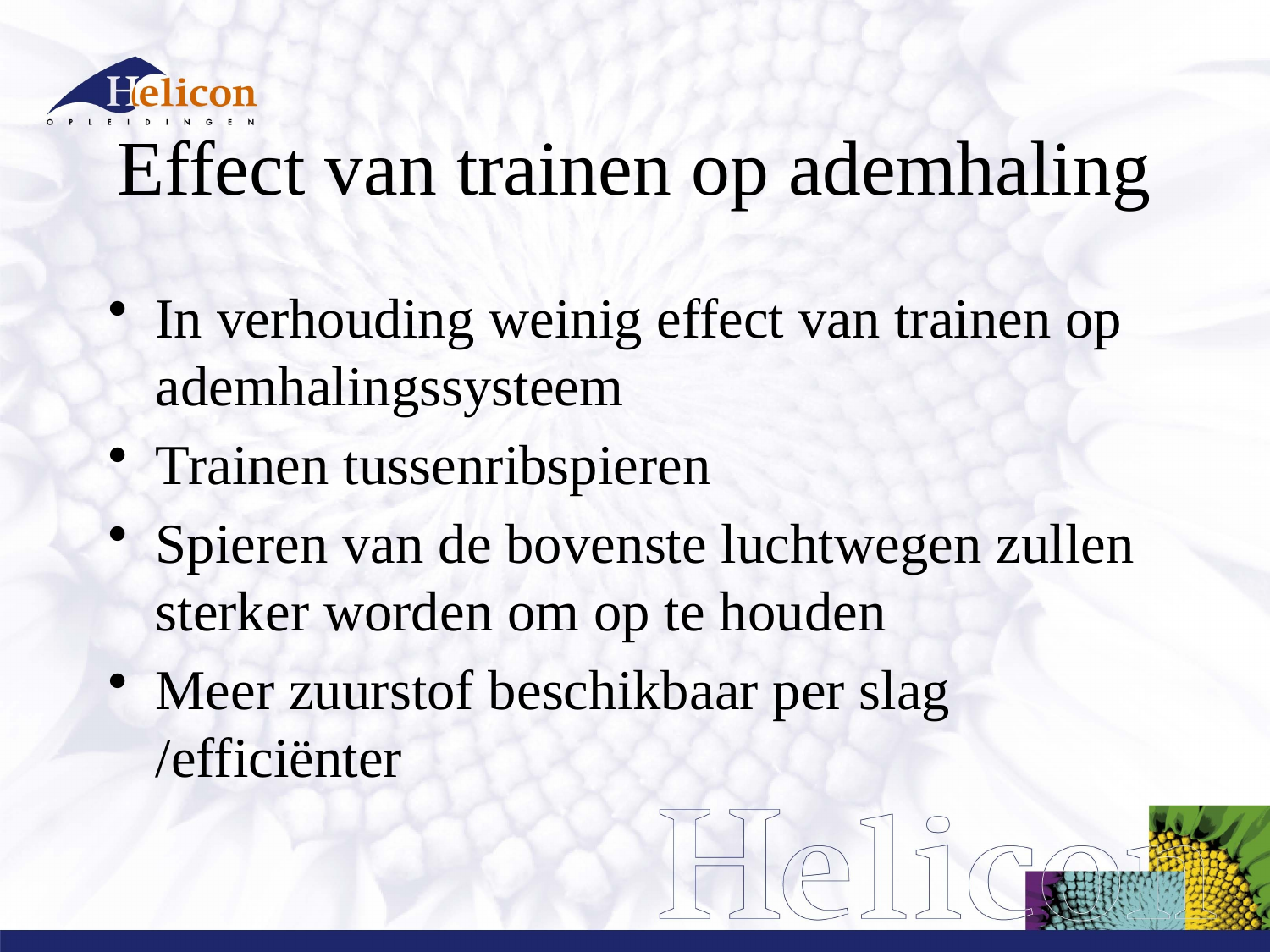

# Effect van trainen op ademhaling
In verhouding weinig effect van trainen op ademhalingssysteem
Trainen tussenribspieren
Spieren van de bovenste luchtwegen zullen sterker worden om op te houden
Meer zuurstof beschikbaar per slag /efficiënter